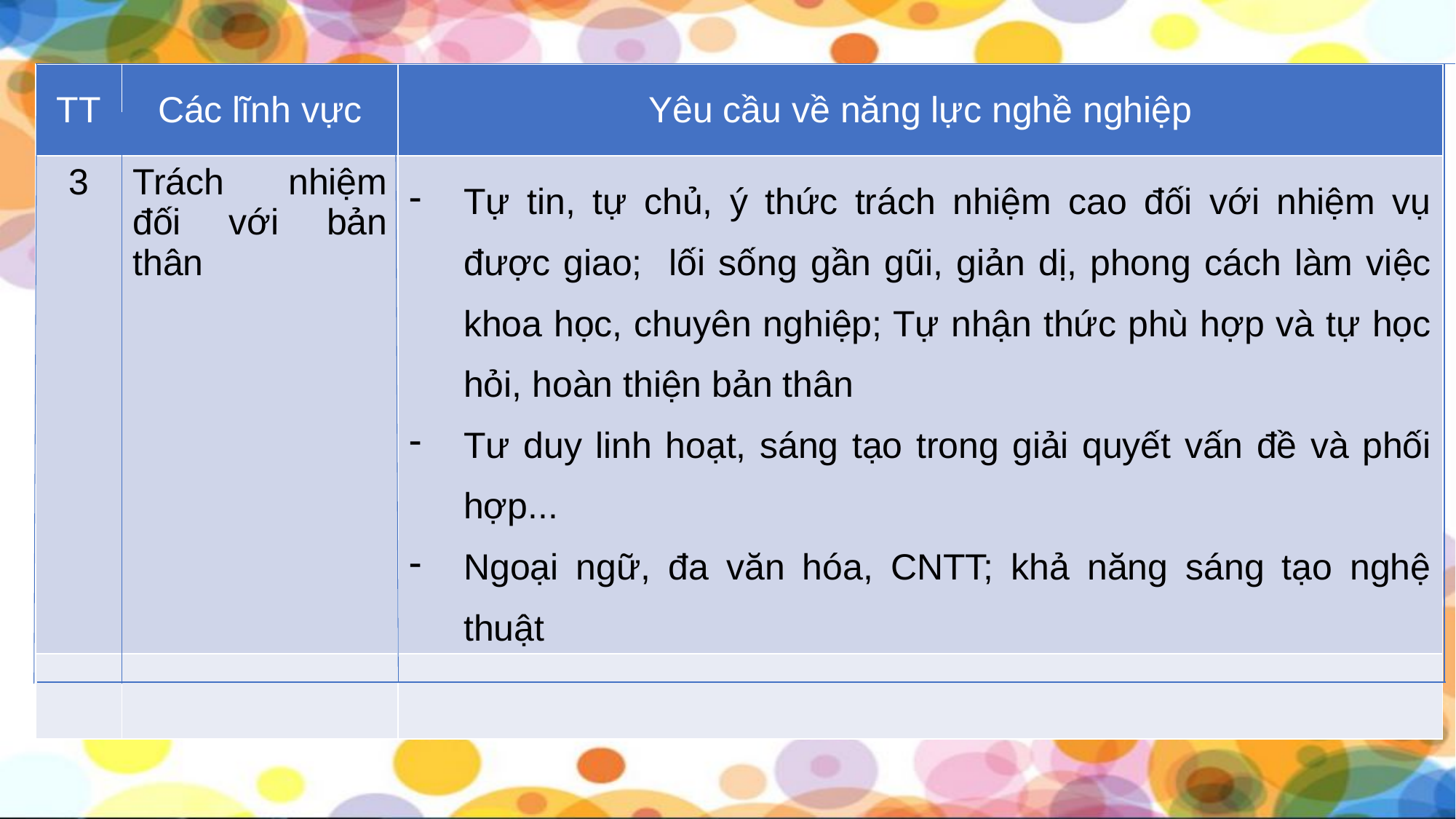

| TT | Các lĩnh vực | Yêu cầu về năng lực nghề nghiệp |
| --- | --- | --- |
| 3 | Trách nhiệm đối với bản thân | Tự tin, tự chủ, ý thức trách nhiệm cao đối với nhiệm vụ được giao; lối sống gần gũi, giản dị, phong cách làm việc khoa học, chuyên nghiệp; Tự nhận thức phù hợp và tự học hỏi, hoàn thiện bản thân Tư duy linh hoạt, sáng tạo trong giải quyết vấn đề và phối hợp... Ngoại ngữ, đa văn hóa, CNTT; khả năng sáng tạo nghệ thuật |
|  |  |  |